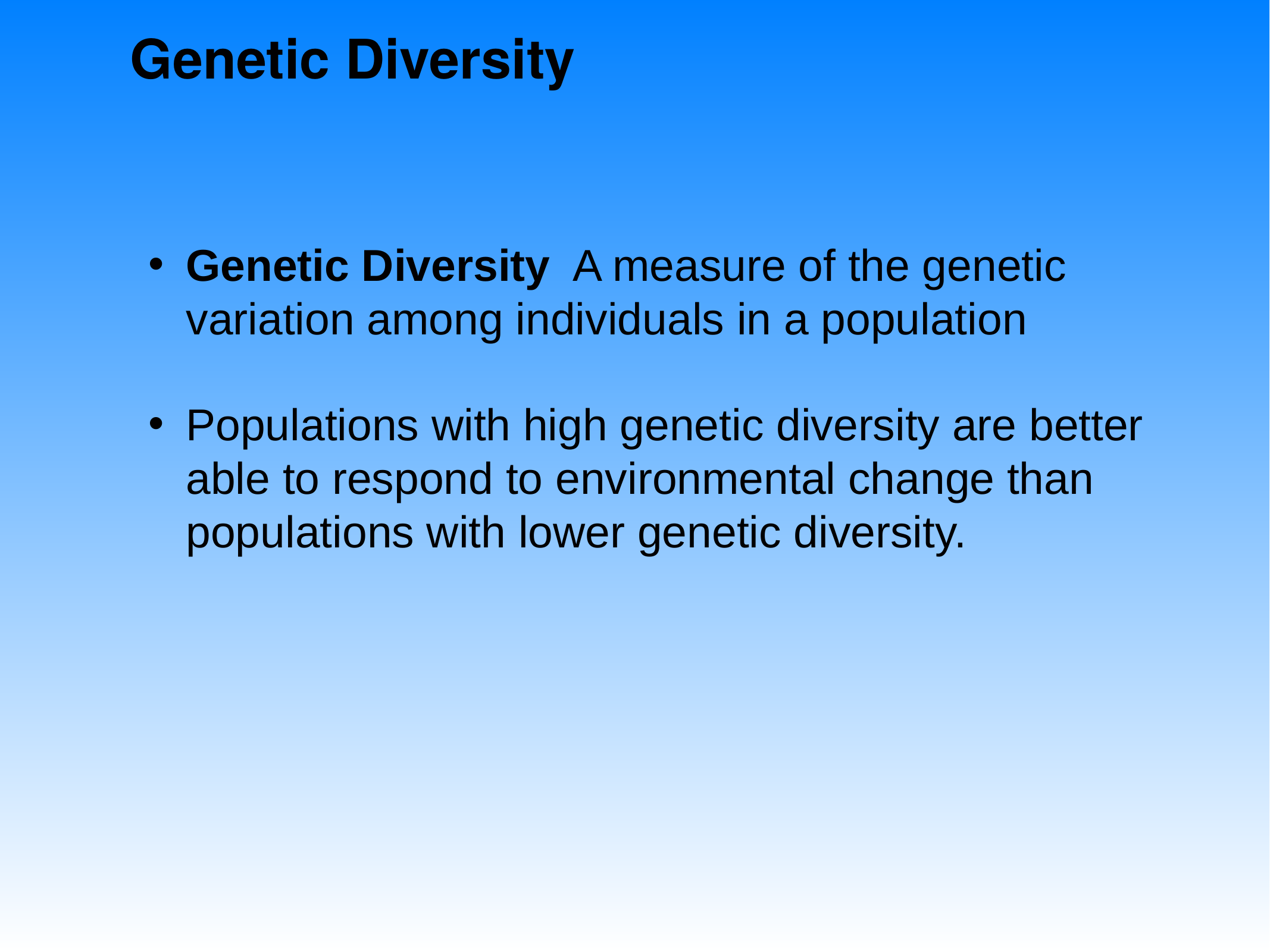

Genetic Diversity
Genetic Diversity  A measure of the genetic variation among individuals in a population
Populations with high genetic diversity are better able to respond to environmental change than populations with lower genetic diversity.